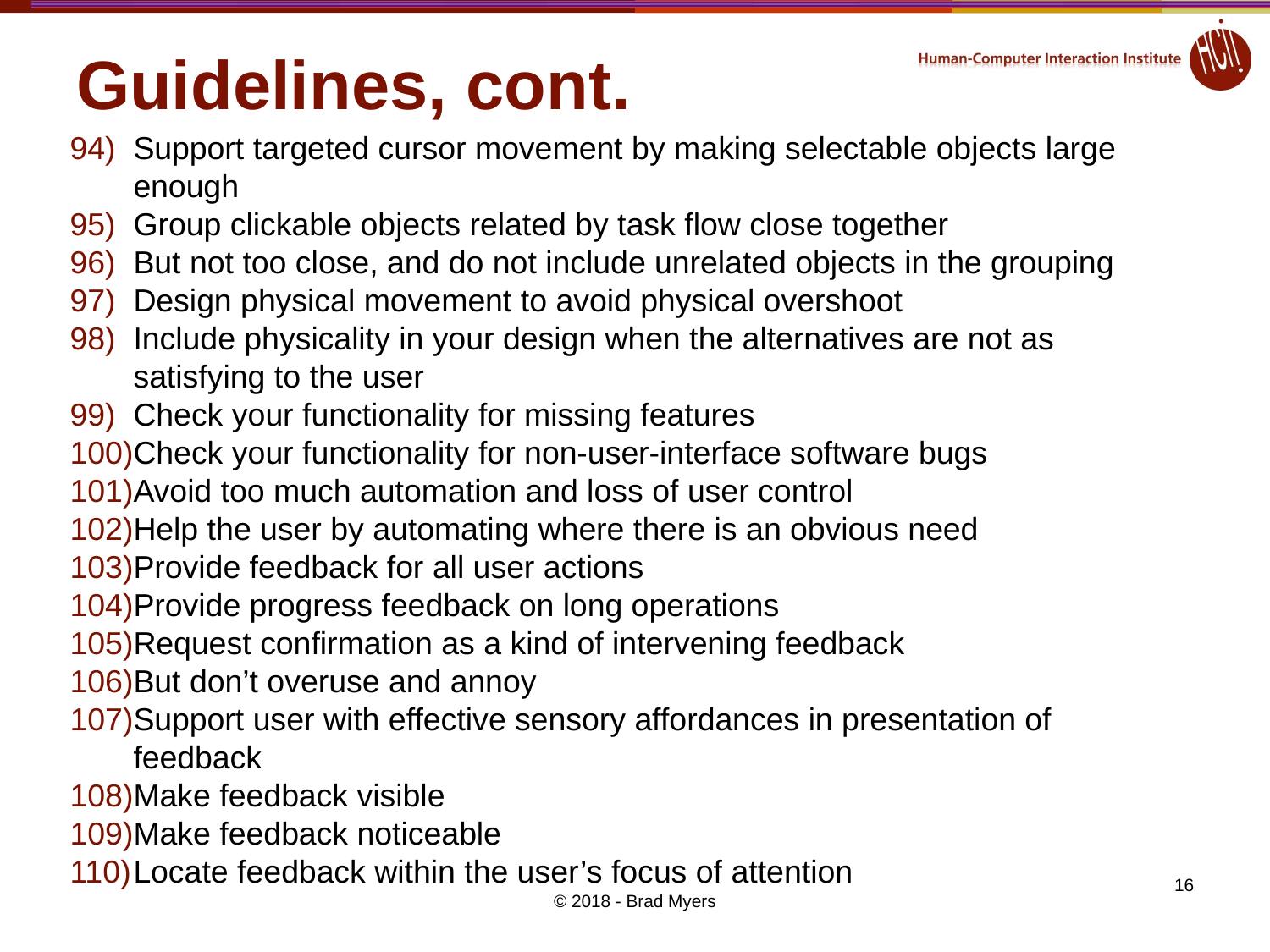

# Guidelines, cont.
Support targeted cursor movement by making selectable objects large enough
Group clickable objects related by task flow close together
But not too close, and do not include unrelated objects in the grouping
Design physical movement to avoid physical overshoot
Include physicality in your design when the alternatives are not as satisfying to the user
Check your functionality for missing features
Check your functionality for non-user-interface software bugs
Avoid too much automation and loss of user control
Help the user by automating where there is an obvious need
Provide feedback for all user actions
Provide progress feedback on long operations
Request confirmation as a kind of intervening feedback
But don’t overuse and annoy
Support user with effective sensory affordances in presentation of feedback
Make feedback visible
Make feedback noticeable
Locate feedback within the user’s focus of attention

16
© 2018 - Brad Myers